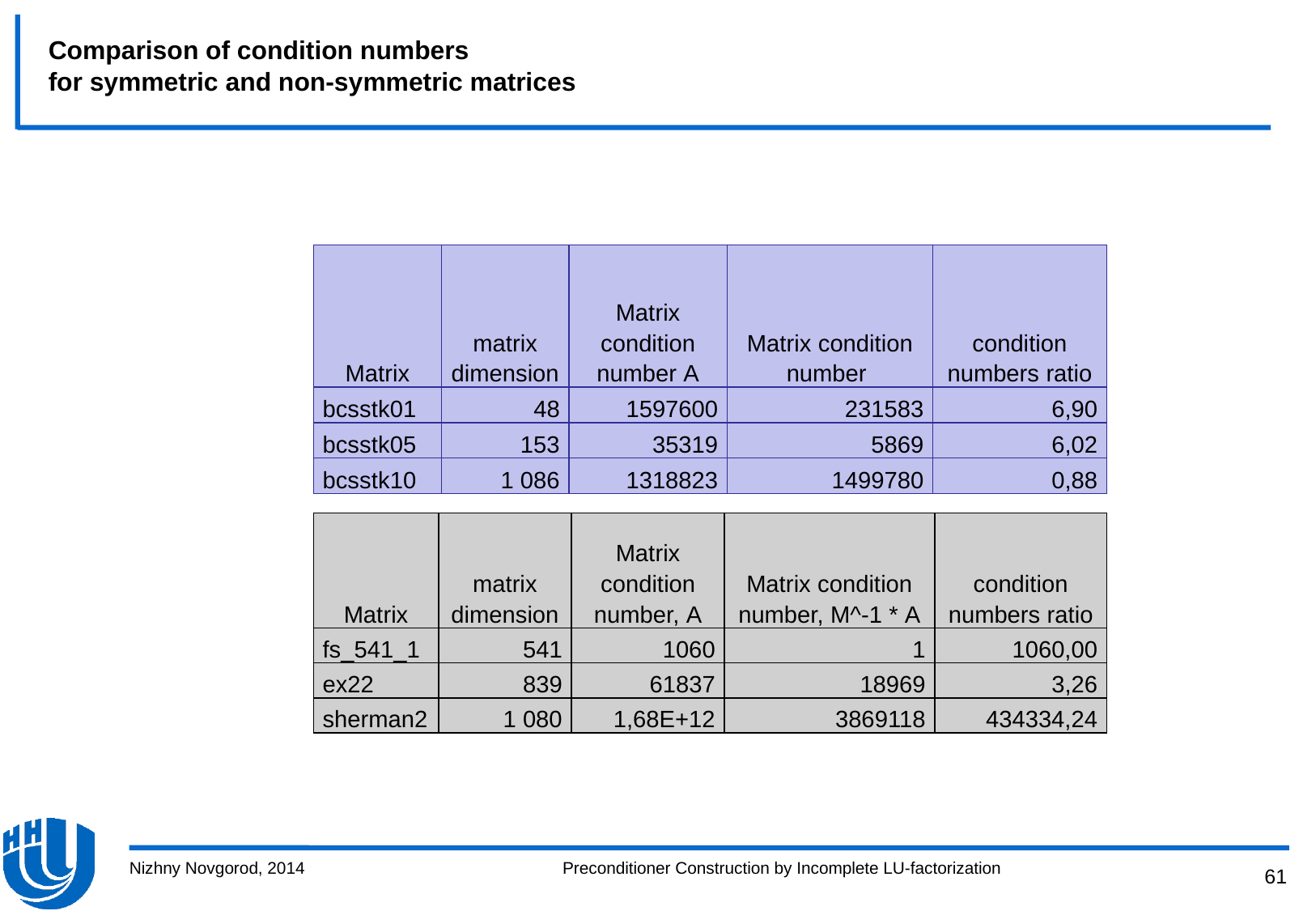

# Comparison of condition numbers for symmetric and non-symmetric matrices
| Matrix | matrix dimension | Matrix condition number А | Matrix condition number | condition numbers ratio |
| --- | --- | --- | --- | --- |
| bcsstk01 | 48 | 1597600 | 231583 | 6,90 |
| bcsstk05 | 153 | 35319 | 5869 | 6,02 |
| bcsstk10 | 1 086 | 1318823 | 1499780 | 0,88 |
| Matrix | matrix dimension | Matrix condition number, А | Matrix condition number, M^-1 \* А | condition numbers ratio |
| --- | --- | --- | --- | --- |
| fs\_541\_1 | 541 | 1060 | 1 | 1060,00 |
| ex22 | 839 | 61837 | 18969 | 3,26 |
| sherman2 | 1 080 | 1,68E+12 | 3869118 | 434334,24 |
Nizhny Novgorod, 2014
Preconditioner Construction by Incomplete LU-factorization